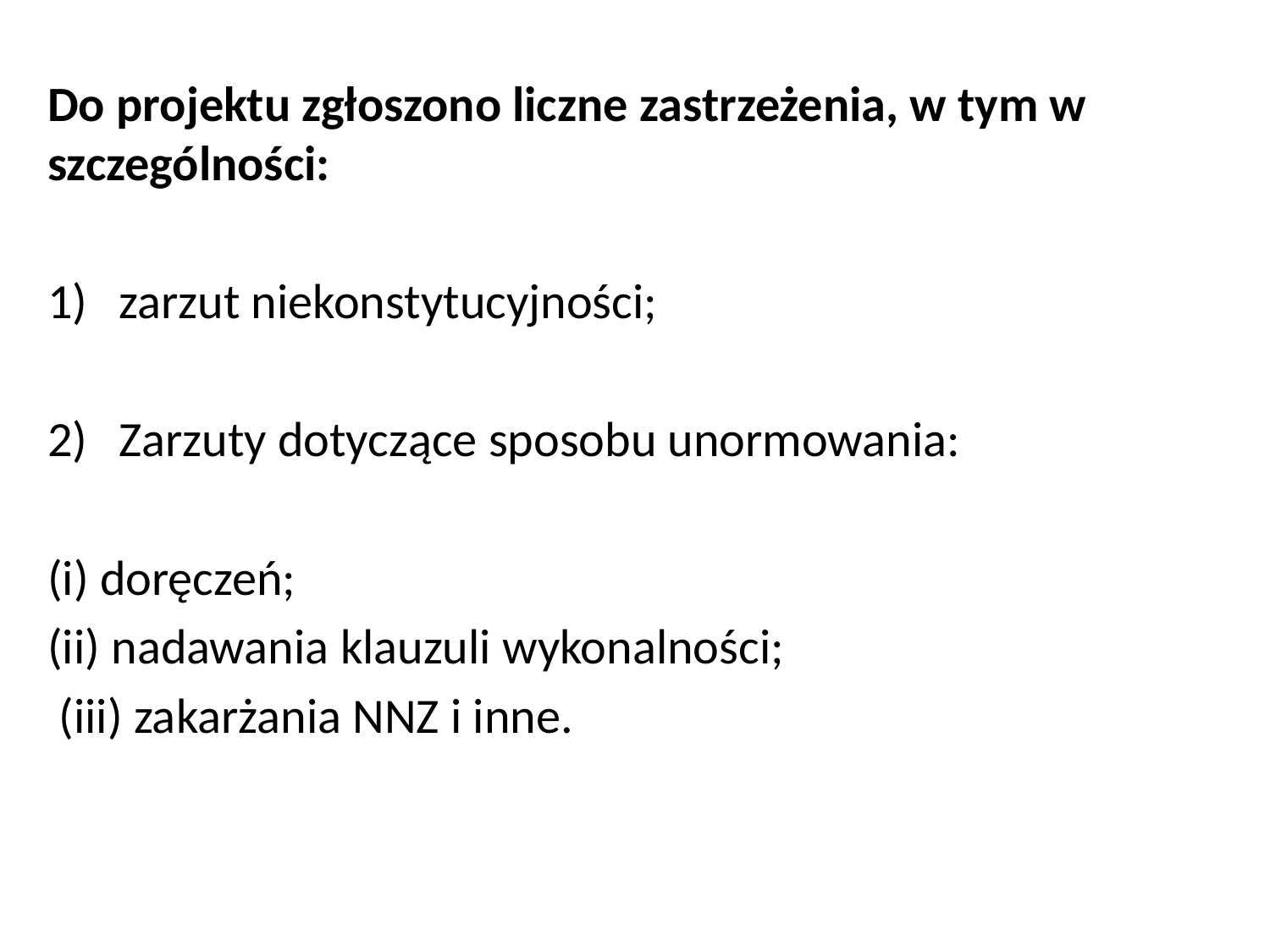

Do projektu zgłoszono liczne zastrzeżenia, w tym w szczególności:

zarzut niekonstytucyjności;

Zarzuty dotyczące sposobu unormowania:

(i) doręczeń;
(ii) nadawania klauzuli wykonalności;
 (iii) zakarżania NNZ i inne.